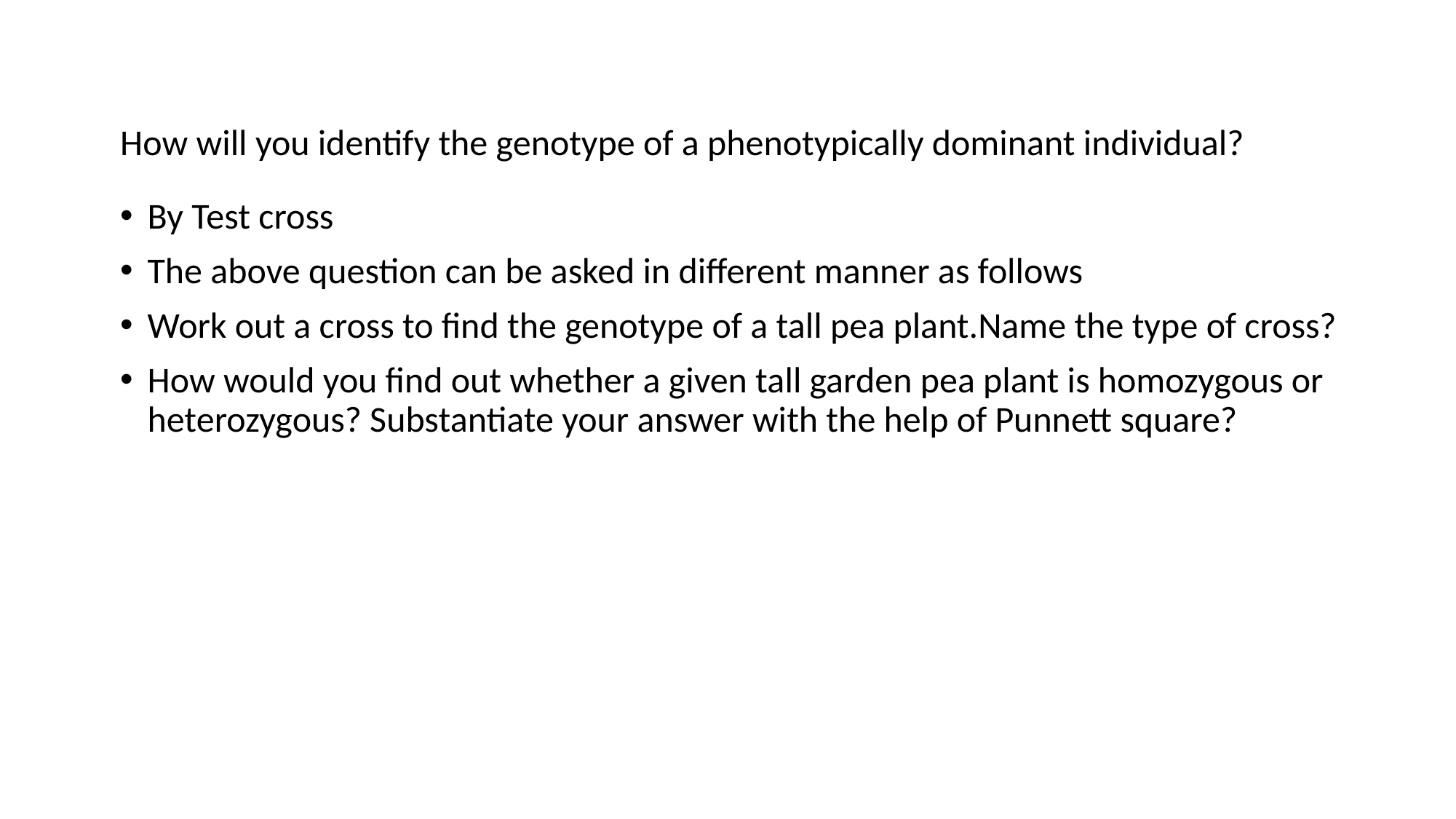

# How will you identify the genotype of a phenotypically dominant individual?
By Test cross
The above question can be asked in different manner as follows
Work out a cross to find the genotype of a tall pea plant.Name the type of cross?
How would you find out whether a given tall garden pea plant is homozygous or heterozygous? Substantiate your answer with the help of Punnett square?